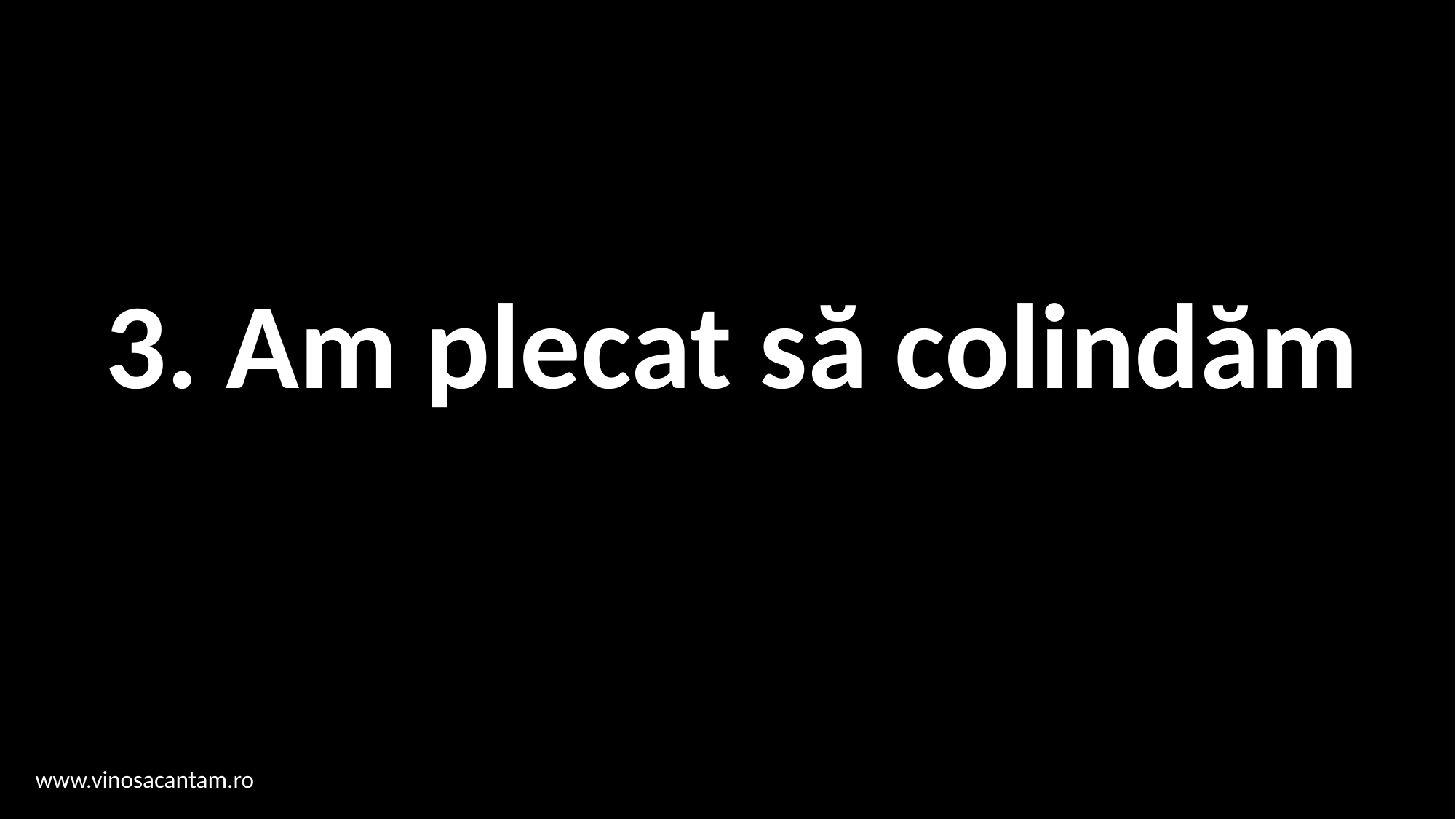

# 3. Am plecat să colindăm
www.vinosacantam.ro